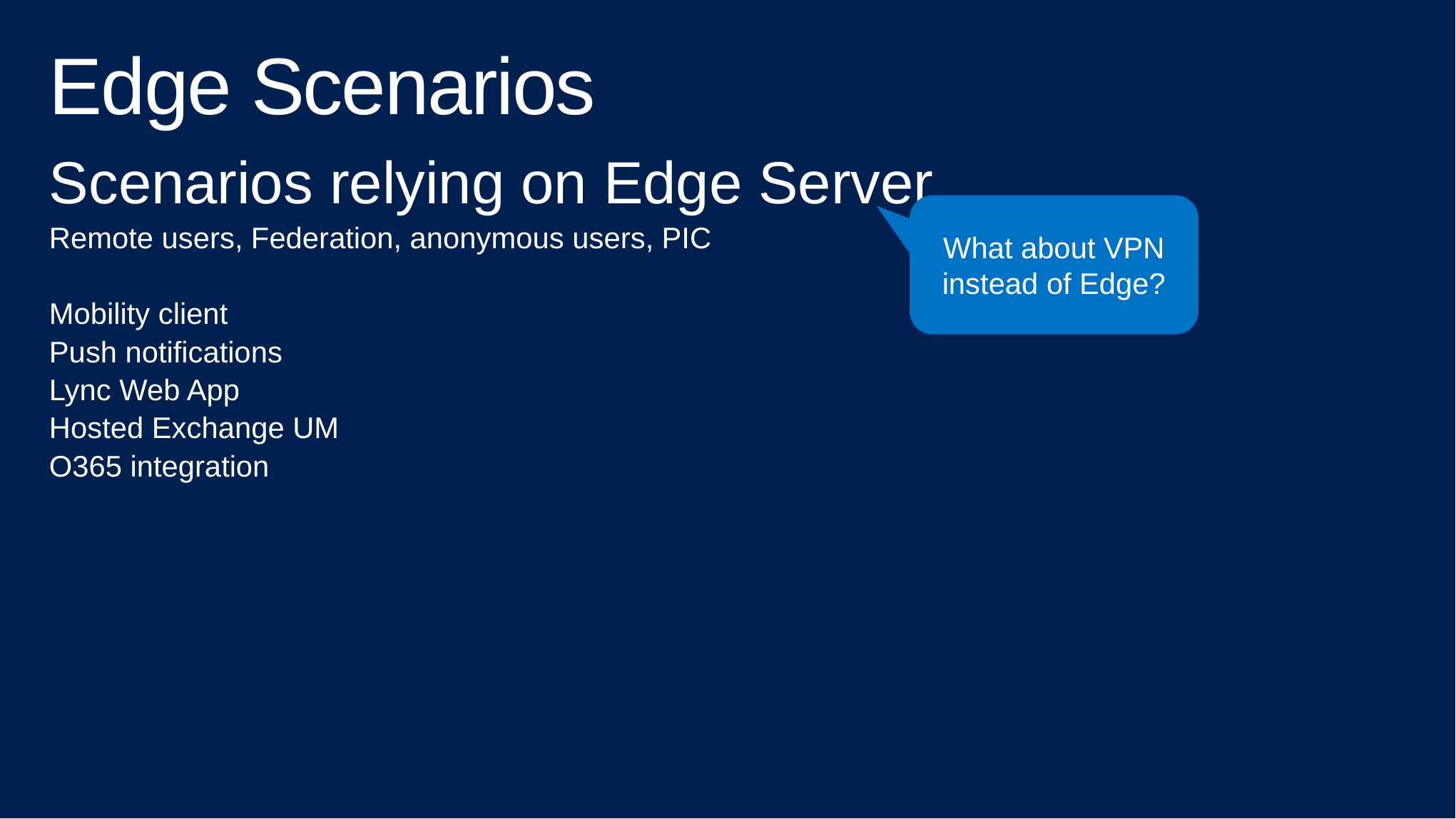

# Edge Scenarios
Scenarios relying on Edge Server
Remote users, Federation, anonymous users, PIC

Mobility client
Push notifications
Lync Web App
Hosted Exchange UM
O365 integration

What about VPN instead of Edge?